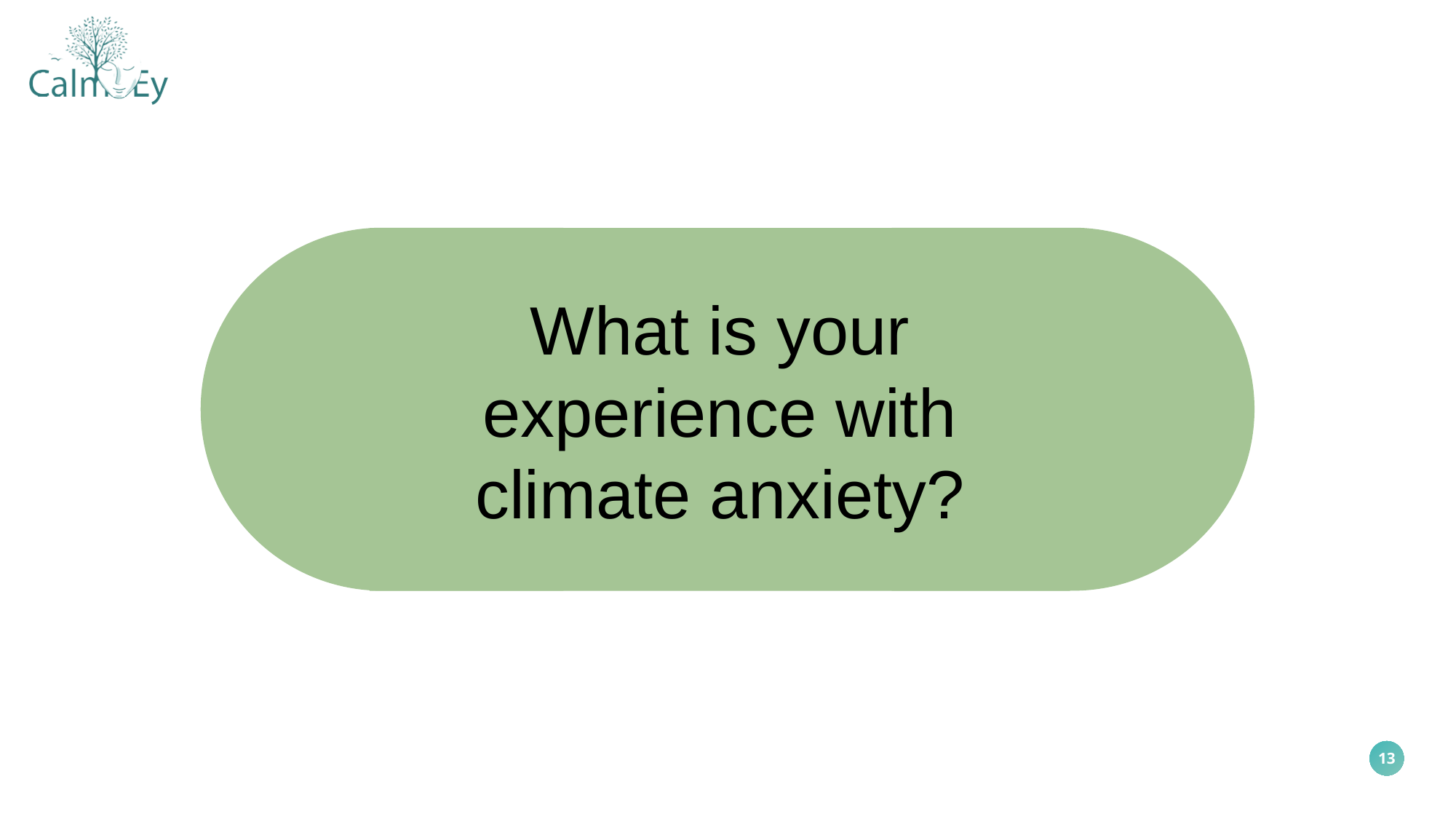

What is your experience with climate anxiety?